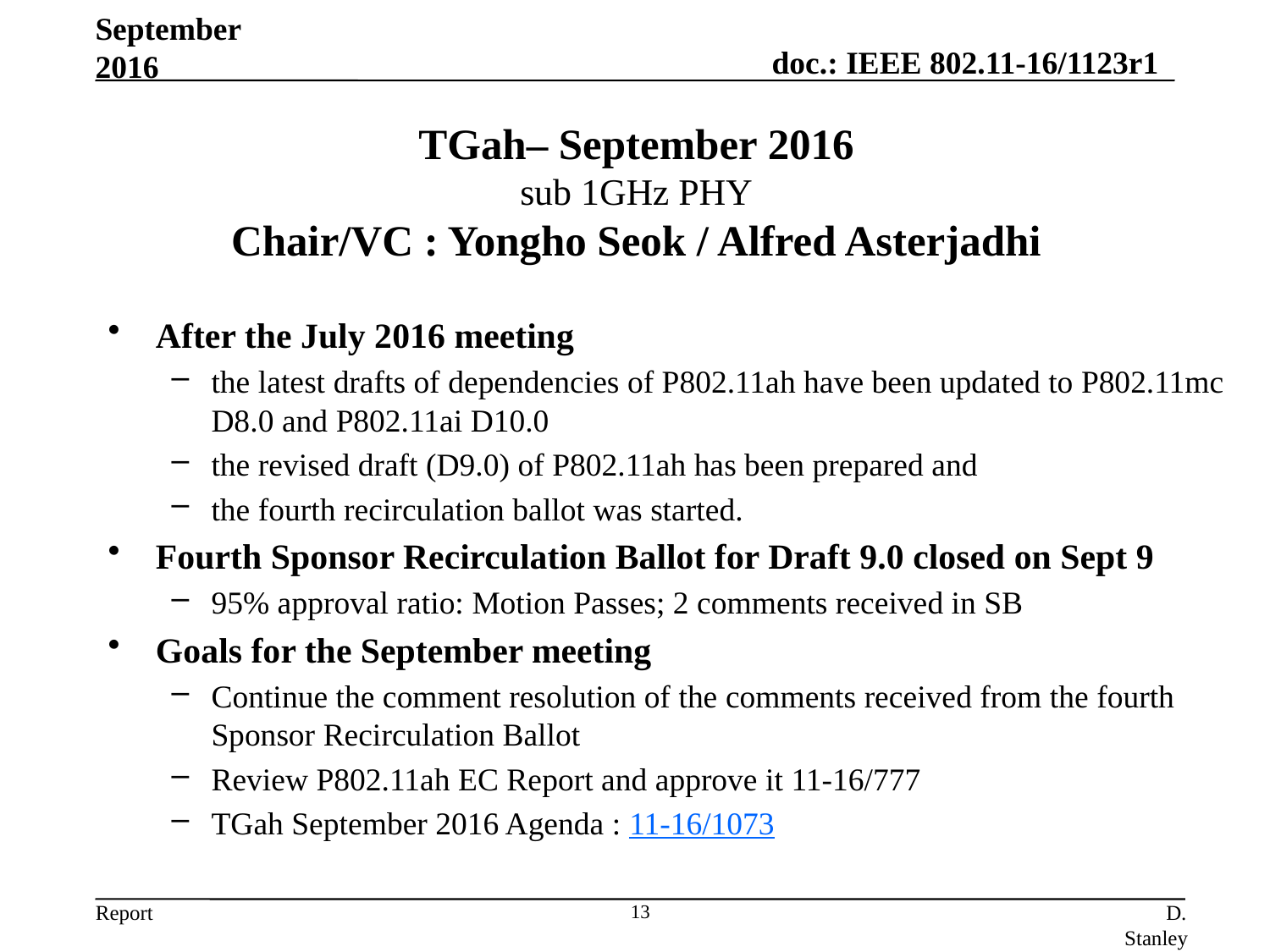

September 2016
# TGah– September 2016 sub 1GHz PHY Chair/VC : Yongho Seok / Alfred Asterjadhi
After the July 2016 meeting
the latest drafts of dependencies of P802.11ah have been updated to P802.11mc D8.0 and P802.11ai D10.0
the revised draft (D9.0) of P802.11ah has been prepared and
the fourth recirculation ballot was started.
Fourth Sponsor Recirculation Ballot for Draft 9.0 closed on Sept 9
95% approval ratio: Motion Passes; 2 comments received in SB
Goals for the September meeting
Continue the comment resolution of the comments received from the fourth Sponsor Recirculation Ballot
Review P802.11ah EC Report and approve it 11-16/777
TGah September 2016 Agenda : 11-16/1073

13
D. Stanley, HP Enterprise